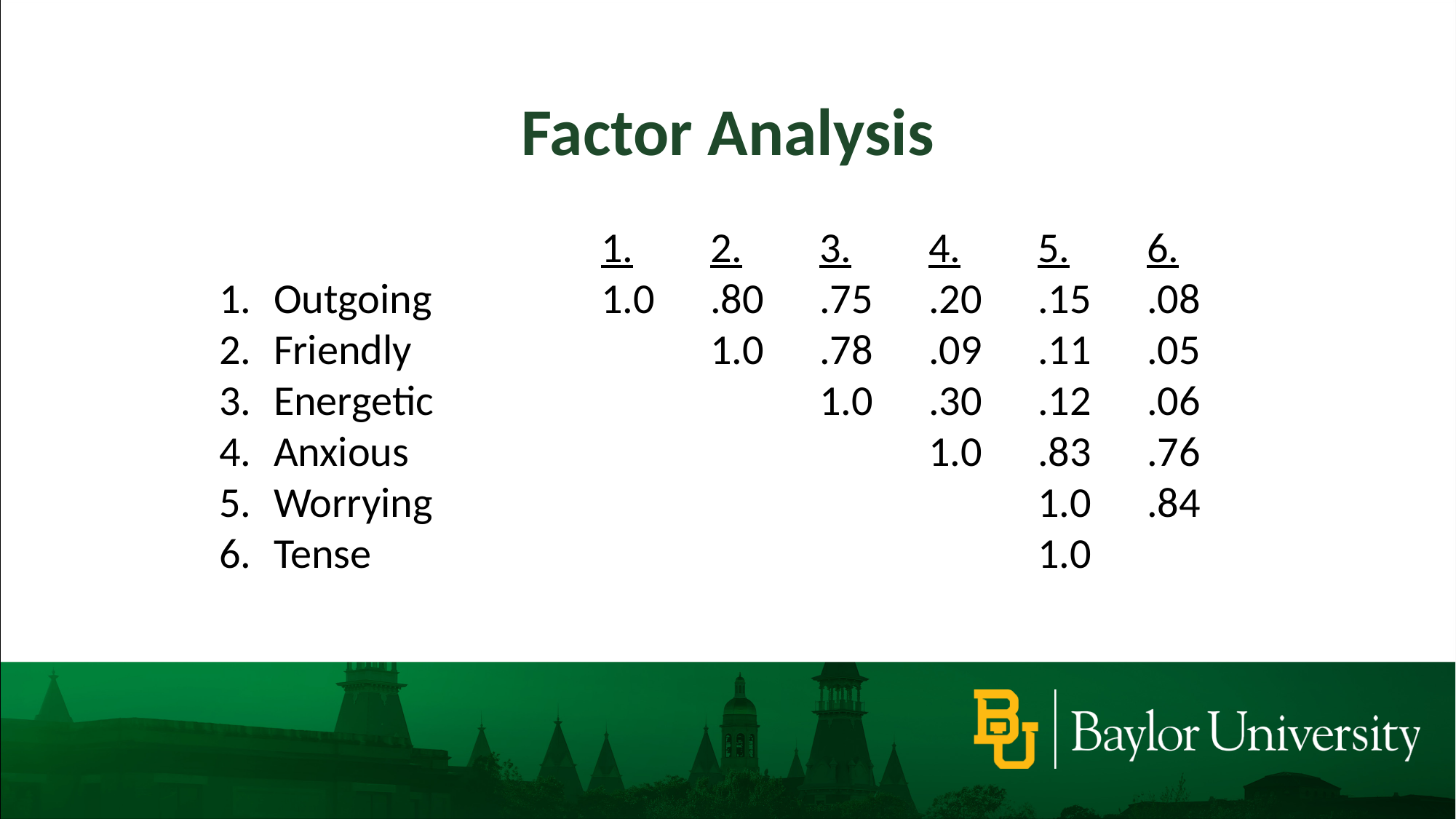

Factor Analysis
				1.	2.	3.	4.	5.	6.
Outgoing		1.0	.80	.75	.20	.15	.08
Friendly			1.0	.78	.09	.11	.05
Energetic				1.0	.30	.12	.06
Anxious					1.0	.83	.76
Worrying						1.0	.84
Tense							1.0